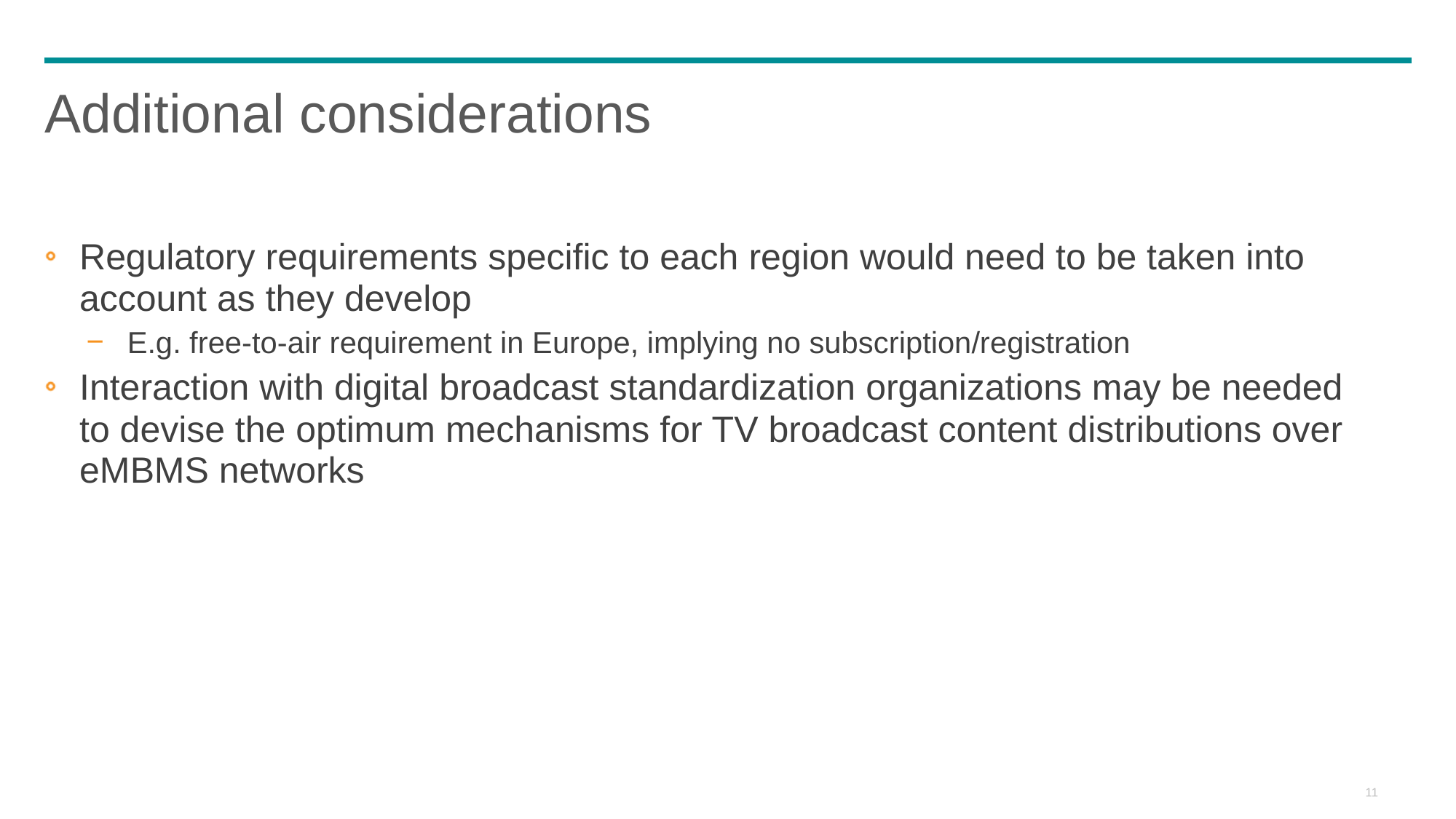

# Additional considerations
Regulatory requirements specific to each region would need to be taken into account as they develop
E.g. free-to-air requirement in Europe, implying no subscription/registration
Interaction with digital broadcast standardization organizations may be needed to devise the optimum mechanisms for TV broadcast content distributions over eMBMS networks